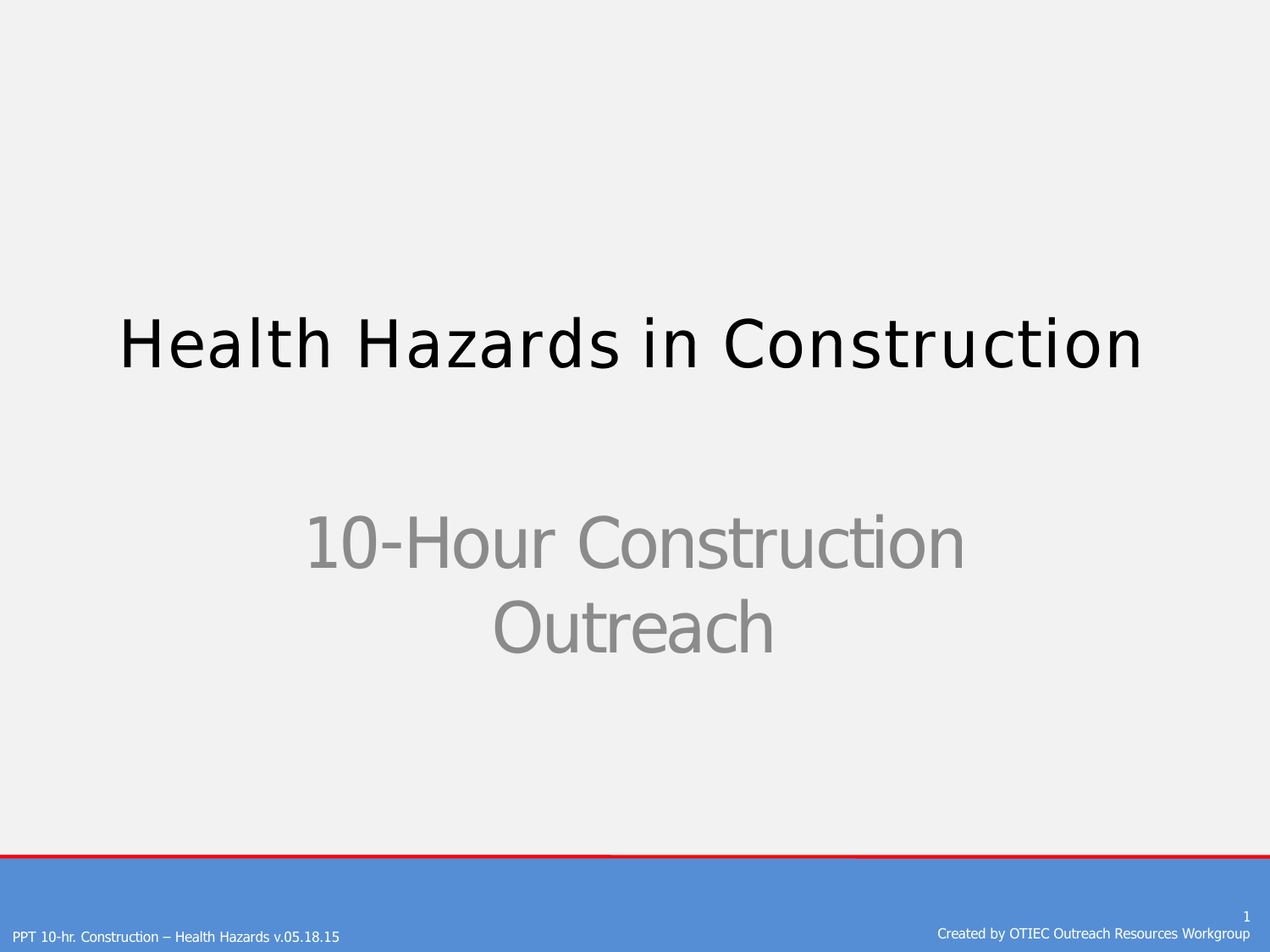

# Health Hazards in Construction
10-Hour Construction Outreach